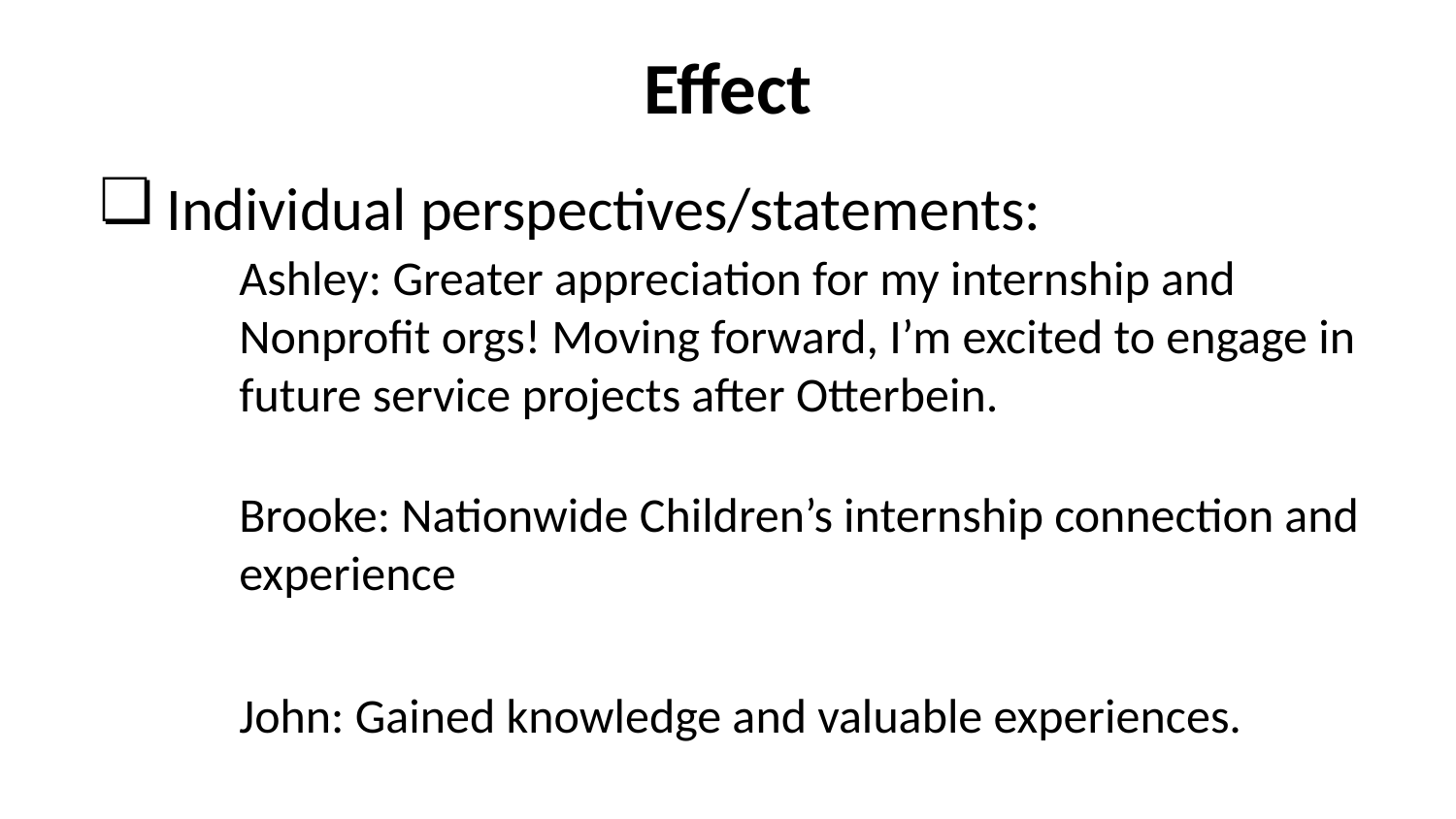

# Effect
Individual perspectives/statements:
Ashley: Greater appreciation for my internship and Nonprofit orgs! Moving forward, I’m excited to engage in future service projects after Otterbein.
 Brooke: Nationwide Children’s internship connection and experience
John: Gained knowledge and valuable experiences.